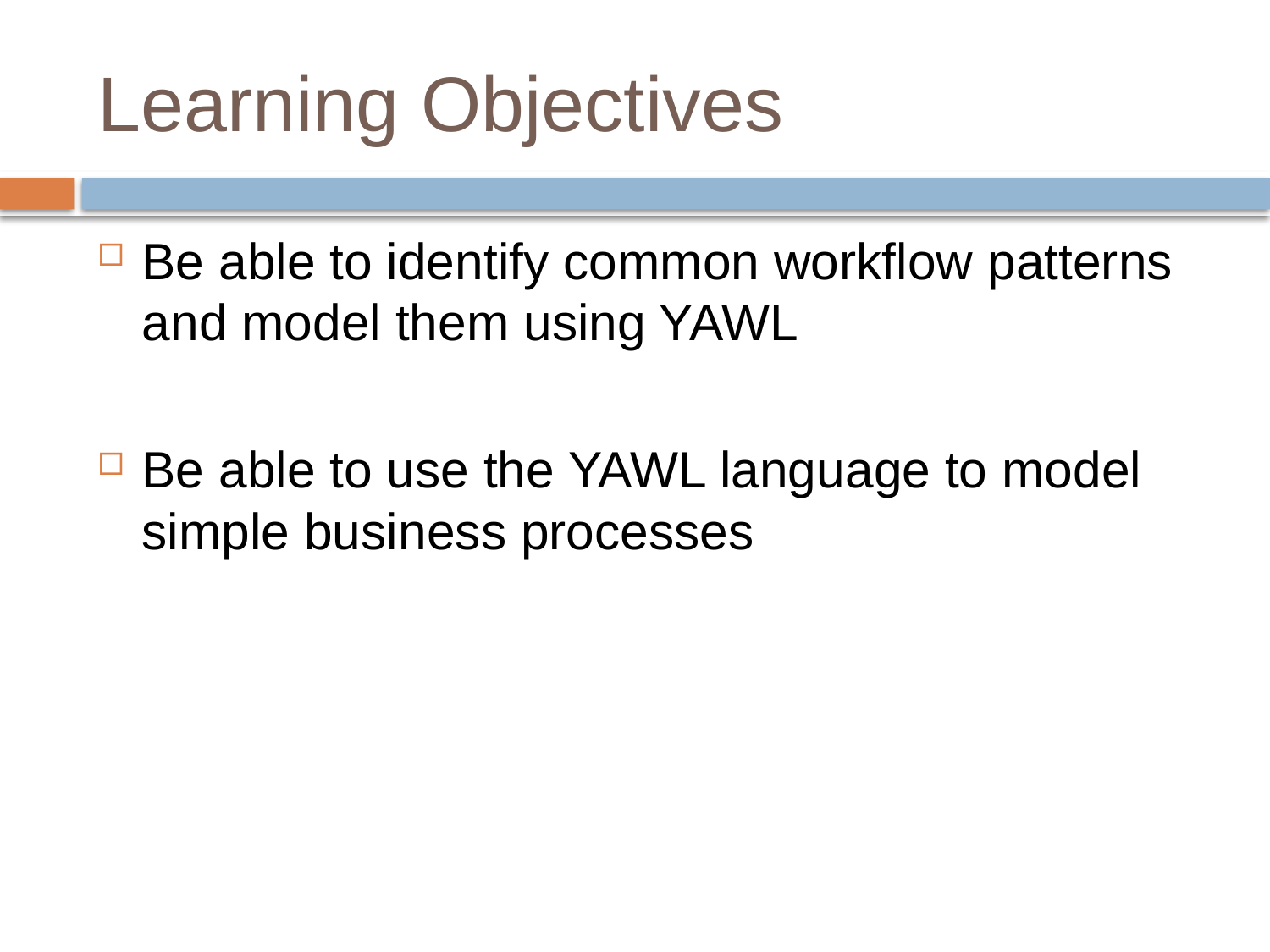

# Learning Objectives
Be able to identify common workflow patterns and model them using YAWL

Be able to use the YAWL language to model simple business processes